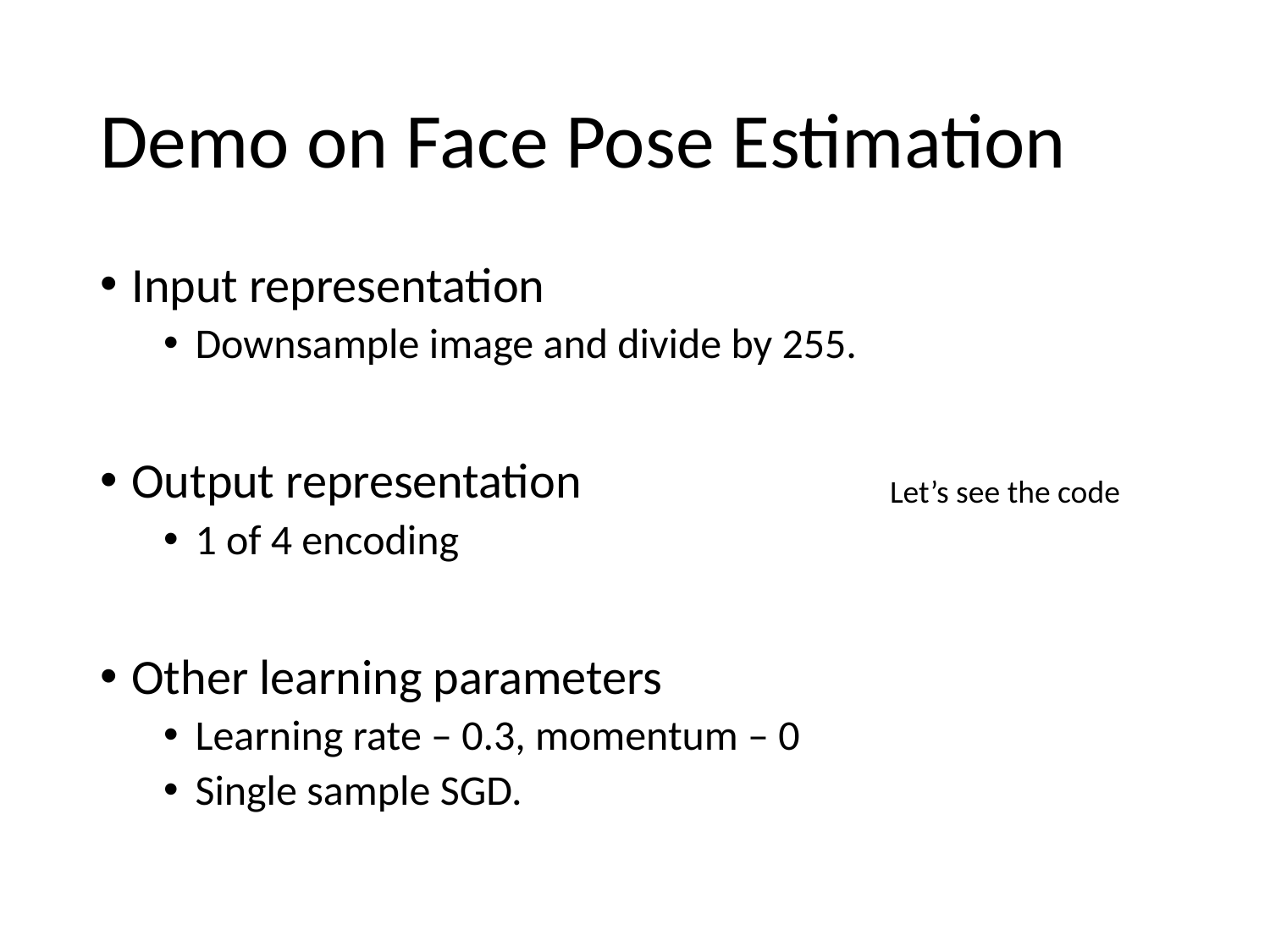

# Demo on Face Pose Estimation
Input representation
Downsample image and divide by 255.

Output representation
1 of 4 encoding

Other learning parameters
Learning rate – 0.3, momentum – 0
Single sample SGD.
Let’s see the code